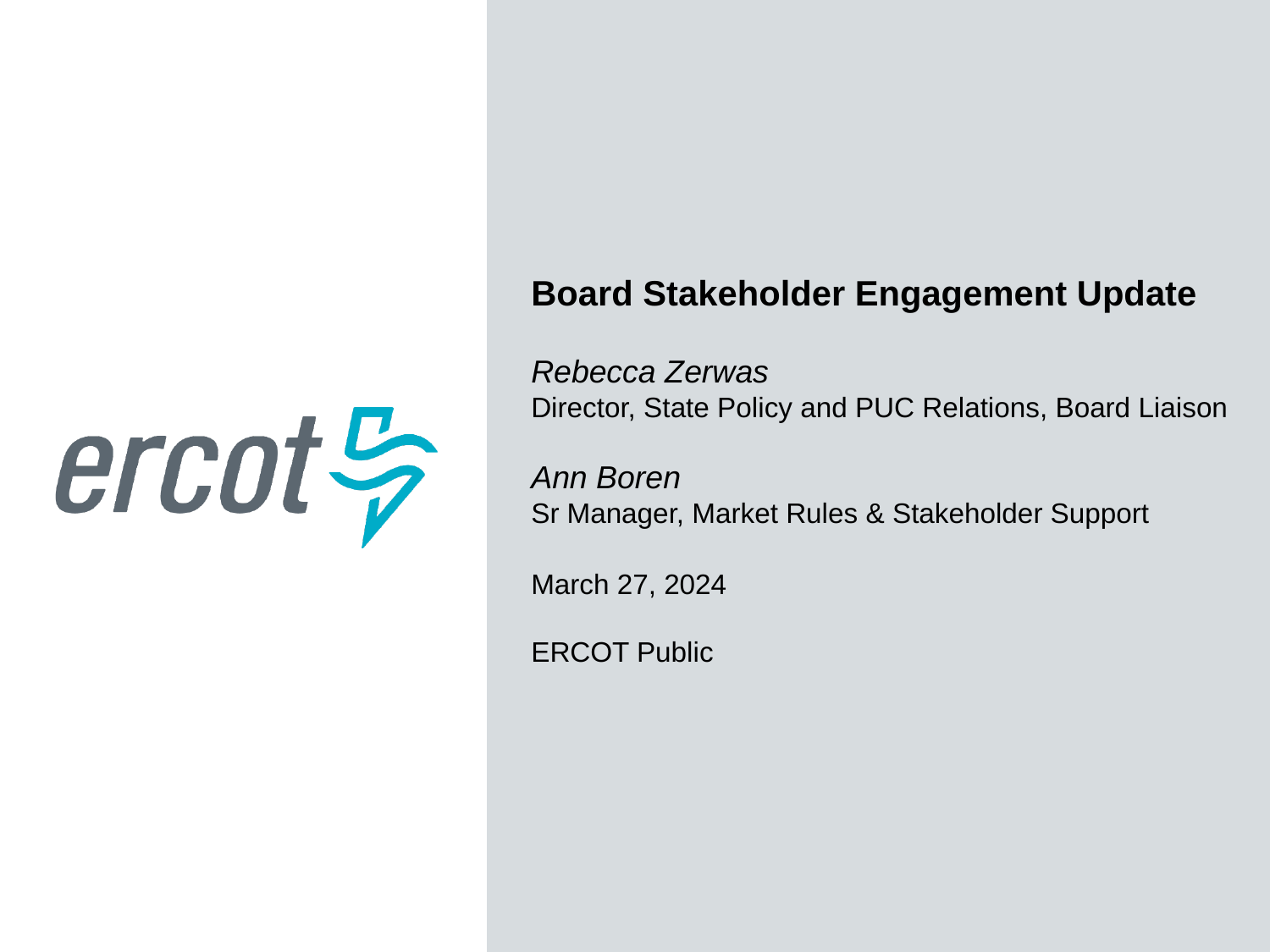

Board Stakeholder Engagement Update

Rebecca Zerwas
Director, State Policy and PUC Relations, Board Liaison

Ann Boren
Sr Manager, Market Rules & Stakeholder Support

March 27, 2024

ERCOT Public